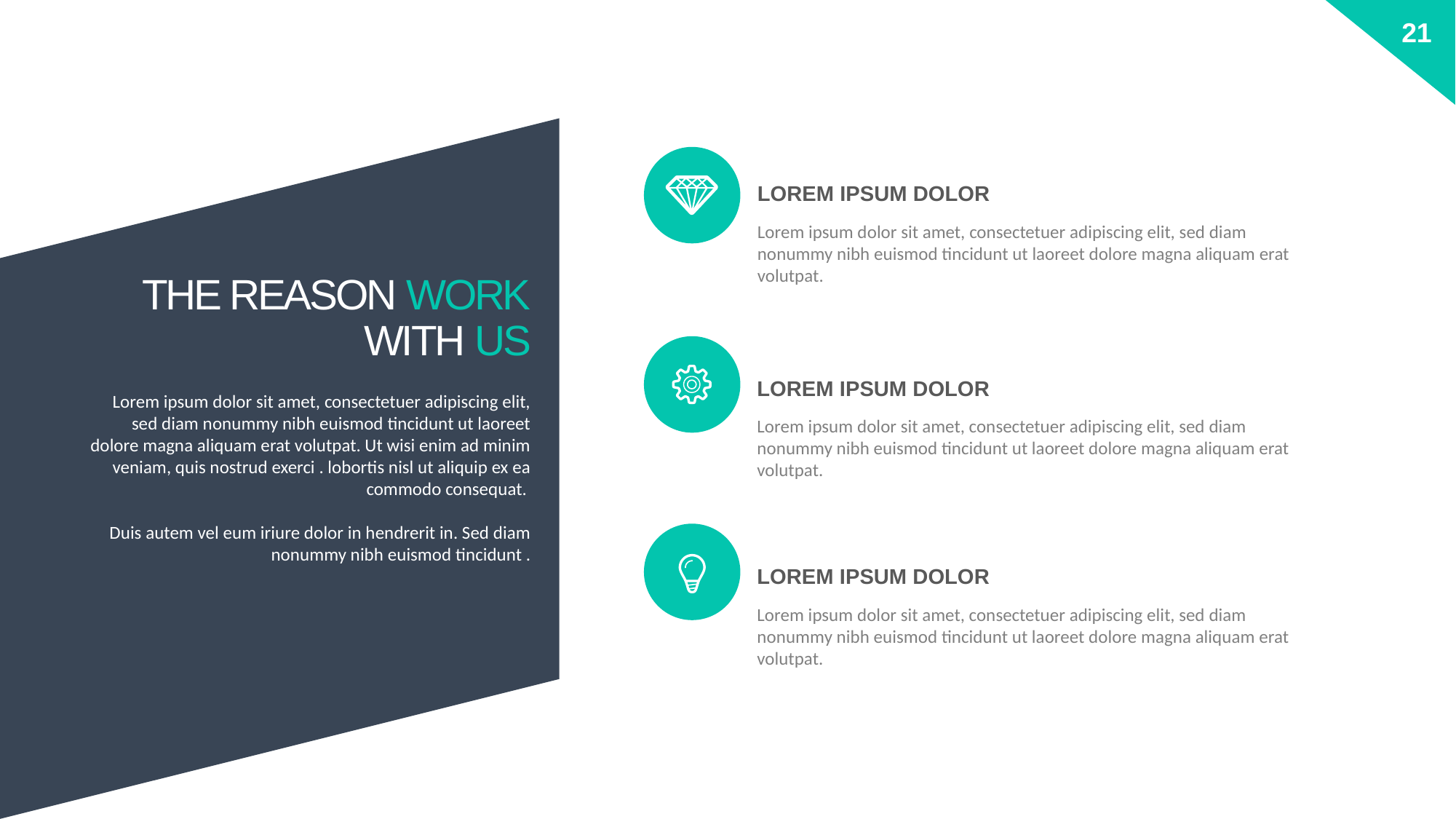

LOREM IPSUM DOLOR
Lorem ipsum dolor sit amet, consectetuer adipiscing elit, sed diam nonummy nibh euismod tincidunt ut laoreet dolore magna aliquam erat volutpat.
THE REASON WORK
WITH US

LOREM IPSUM DOLOR
Lorem ipsum dolor sit amet, consectetuer adipiscing elit, sed diam nonummy nibh euismod tincidunt ut laoreet dolore magna aliquam erat volutpat.
Lorem ipsum dolor sit amet, consectetuer adipiscing elit, sed diam nonummy nibh euismod tincidunt ut laoreet dolore magna aliquam erat volutpat. Ut wisi enim ad minim veniam, quis nostrud exerci . lobortis nisl ut aliquip ex ea commodo consequat.

Duis autem vel eum iriure dolor in hendrerit in. Sed diam nonummy nibh euismod tincidunt .

LOREM IPSUM DOLOR
Lorem ipsum dolor sit amet, consectetuer adipiscing elit, sed diam nonummy nibh euismod tincidunt ut laoreet dolore magna aliquam erat volutpat.